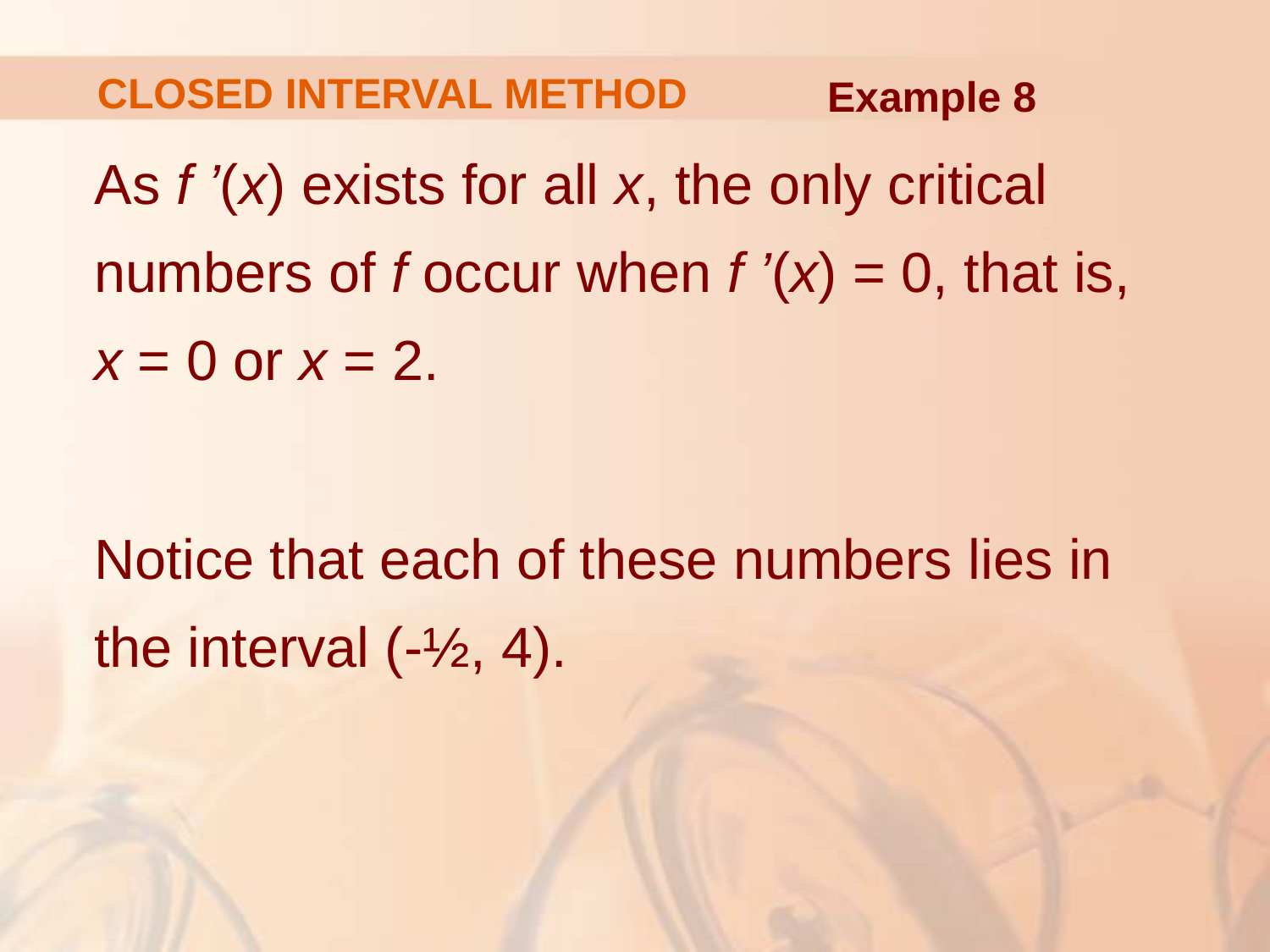

# CLOSED INTERVAL METHOD
Example 8
As f ’(x) exists for all x, the only critical numbers of f occur when f ’(x) = 0, that is,       x = 0 or x = 2.

Notice that each of these numbers lies in
the interval (-½, 4).